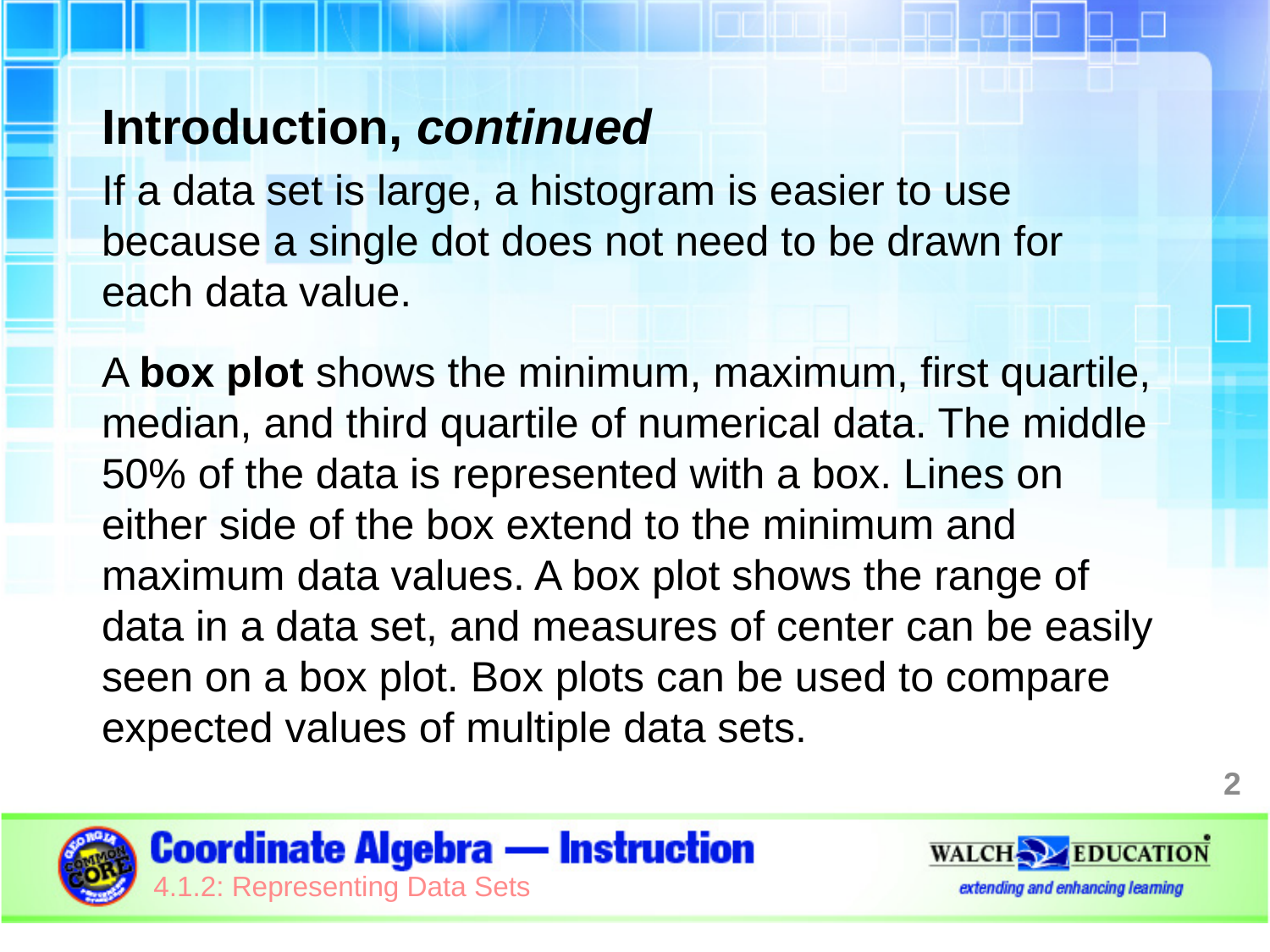

Introduction, continued
If a data set is large, a histogram is easier to use because a single dot does not need to be drawn for each data value.
A box plot shows the minimum, maximum, first quartile, median, and third quartile of numerical data. The middle 50% of the data is represented with a box. Lines on either side of the box extend to the minimum and maximum data values. A box plot shows the range of data in a data set, and measures of center can be easily seen on a box plot. Box plots can be used to compare expected values of multiple data sets.

2
4.1.2: Representing Data Sets